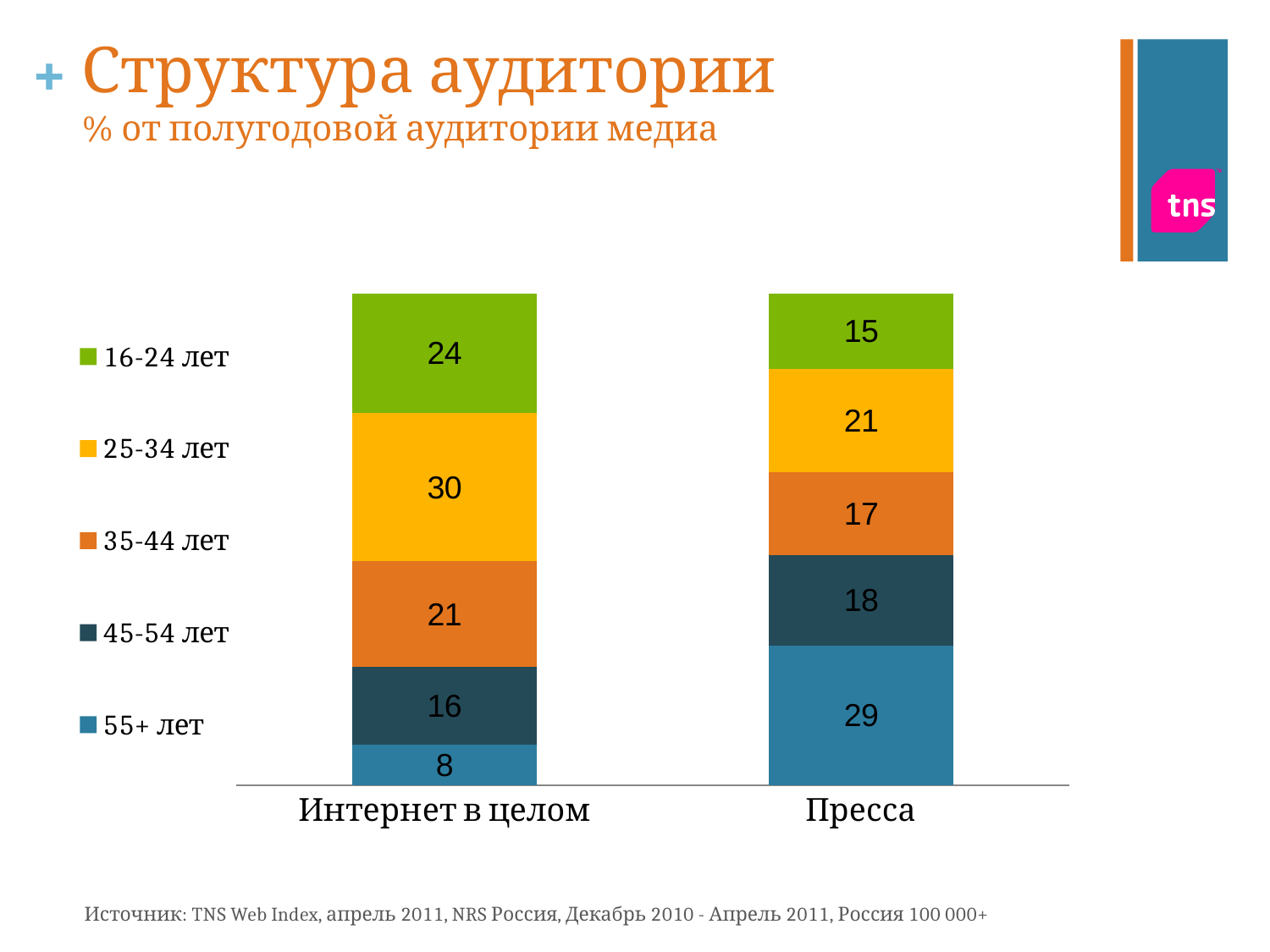

# Структура аудитории % от полугодовой аудитории медиа

### Chart

| Category | 55+ лет | 45-54 лет | 35-44 лет | 25-34 лет | 16-24 лет |
|---|---|---|---|---|---|
| Интернет в целом | 8.4 | 15.7 | 21.4 | 30.1 | 24.3 |
| Пресса | 28.5 | 18.4 | 16.7 | 21.0 | 15.4 |
Источник: TNS Web Index, апрель 2011, NRS Россия, Декабрь 2010 - Апрель 2011, Россия 100 000+